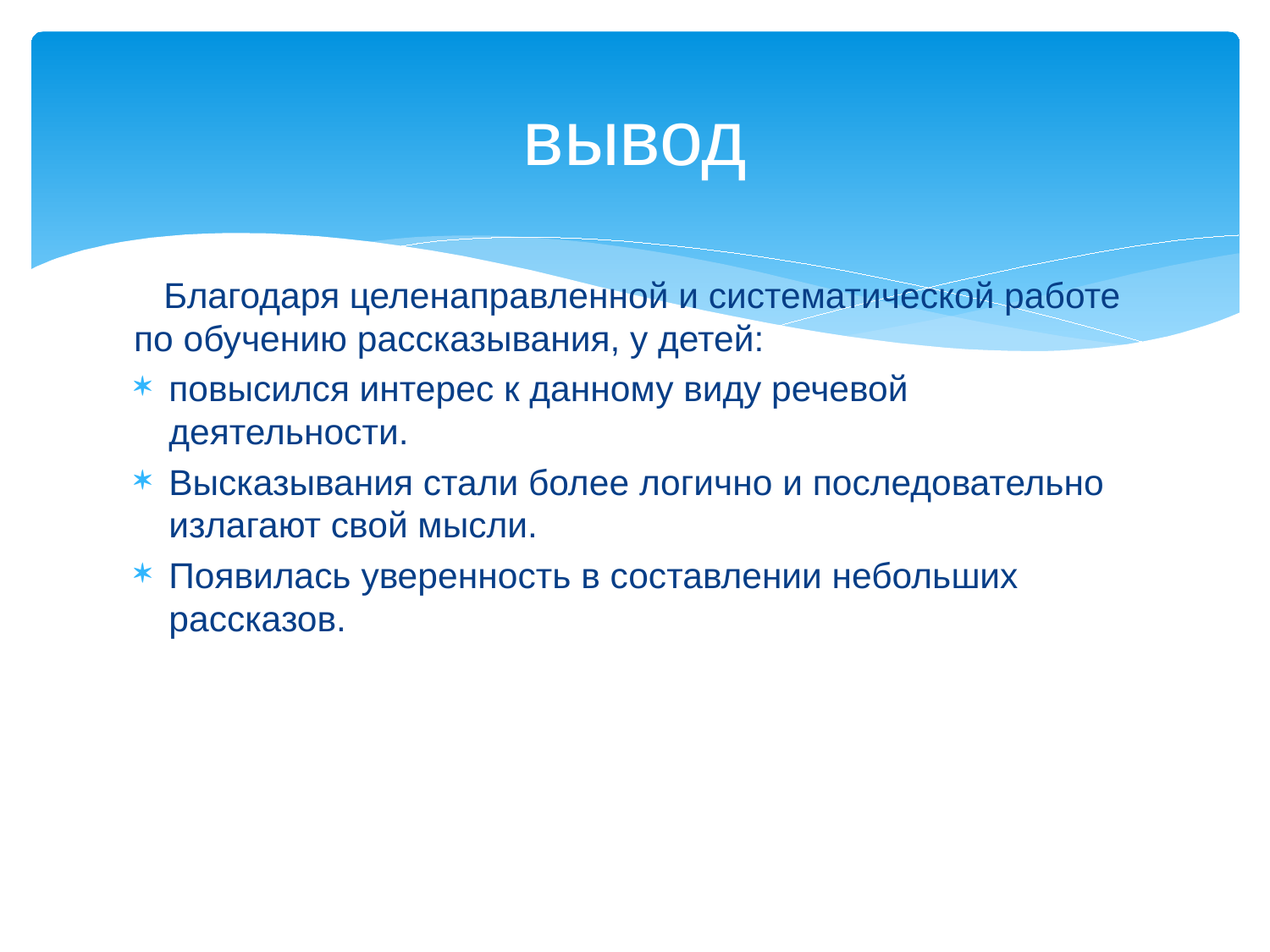

# вывод
   Благодаря целенаправленной и систематической работе по обучению рассказывания, у детей:
повысился интерес к данному виду речевой деятельности.
Высказывания стали более логично и последовательно излагают свой мысли.
Появилась уверенность в составлении небольших рассказов.